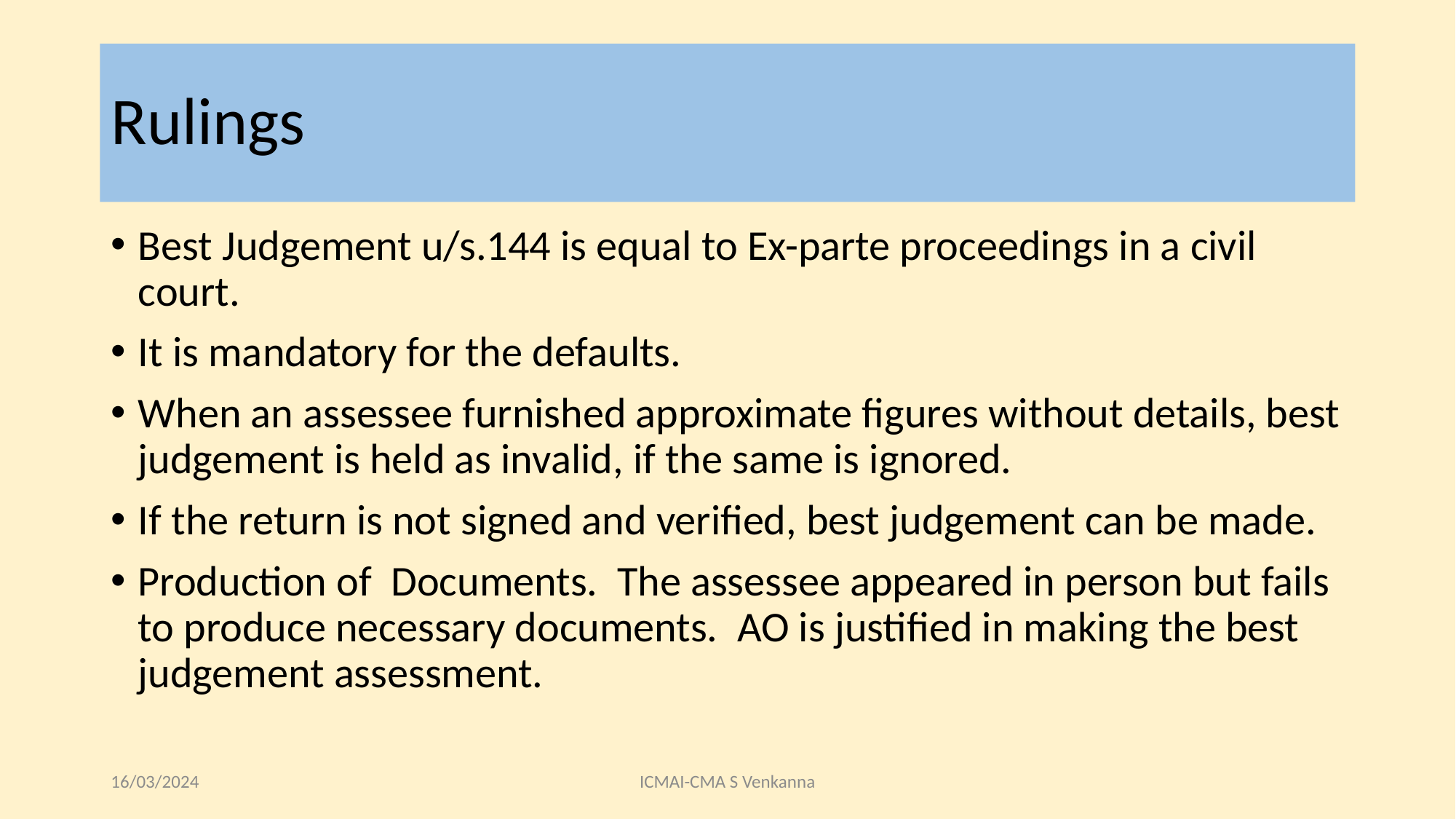

# Rulings
Best Judgement u/s.144 is equal to Ex-parte proceedings in a civil court.
It is mandatory for the defaults.
When an assessee furnished approximate figures without details, best judgement is held as invalid, if the same is ignored.
If the return is not signed and verified, best judgement can be made.
Production of  Documents.  The assessee appeared in person but fails to produce necessary documents.  AO is justified in making the best judgement assessment.

16/03/2024
ICMAI-CMA S Venkanna